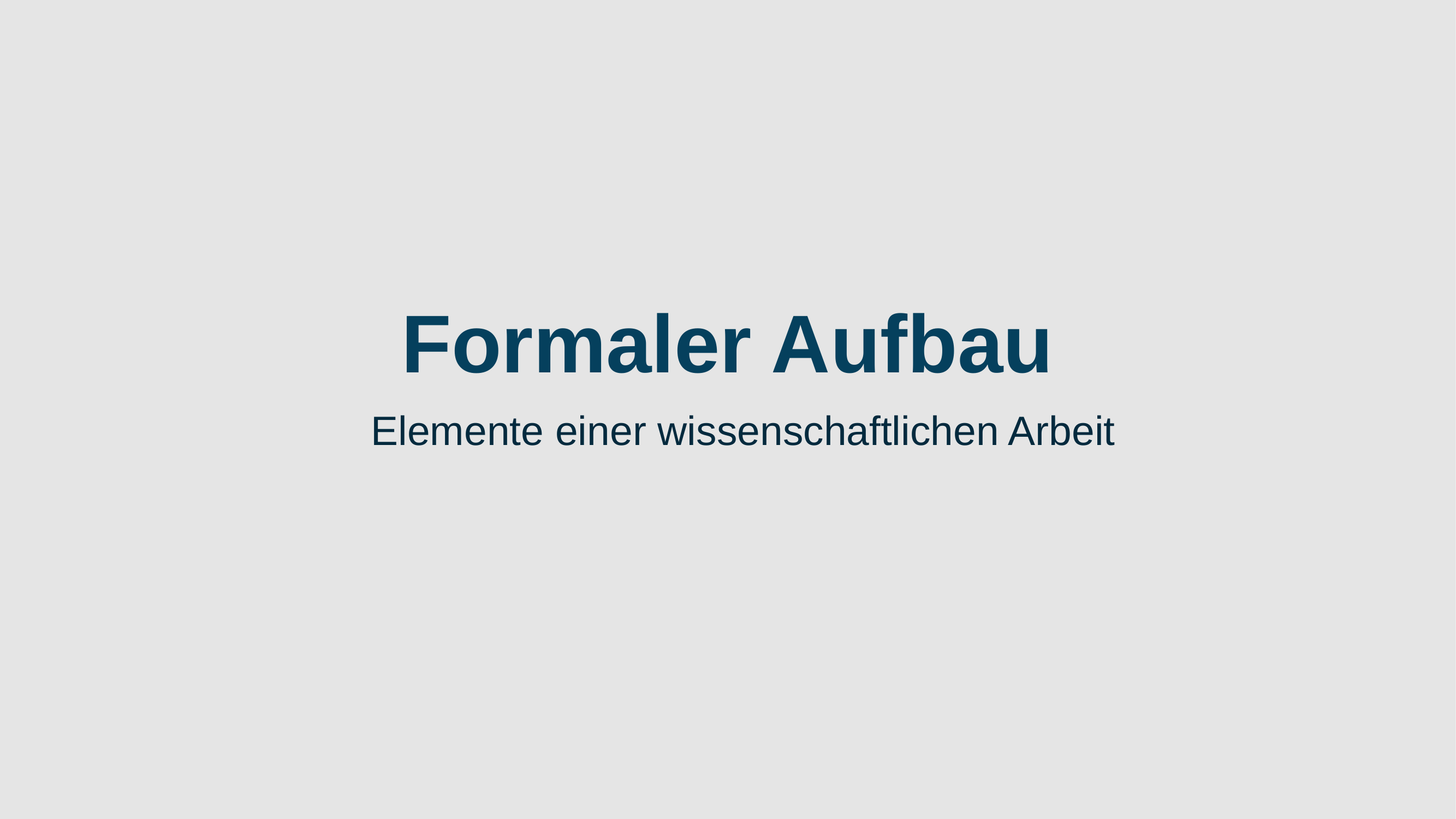

# Formaler Aufbau
Elemente einer wissenschaftlichen Arbeit